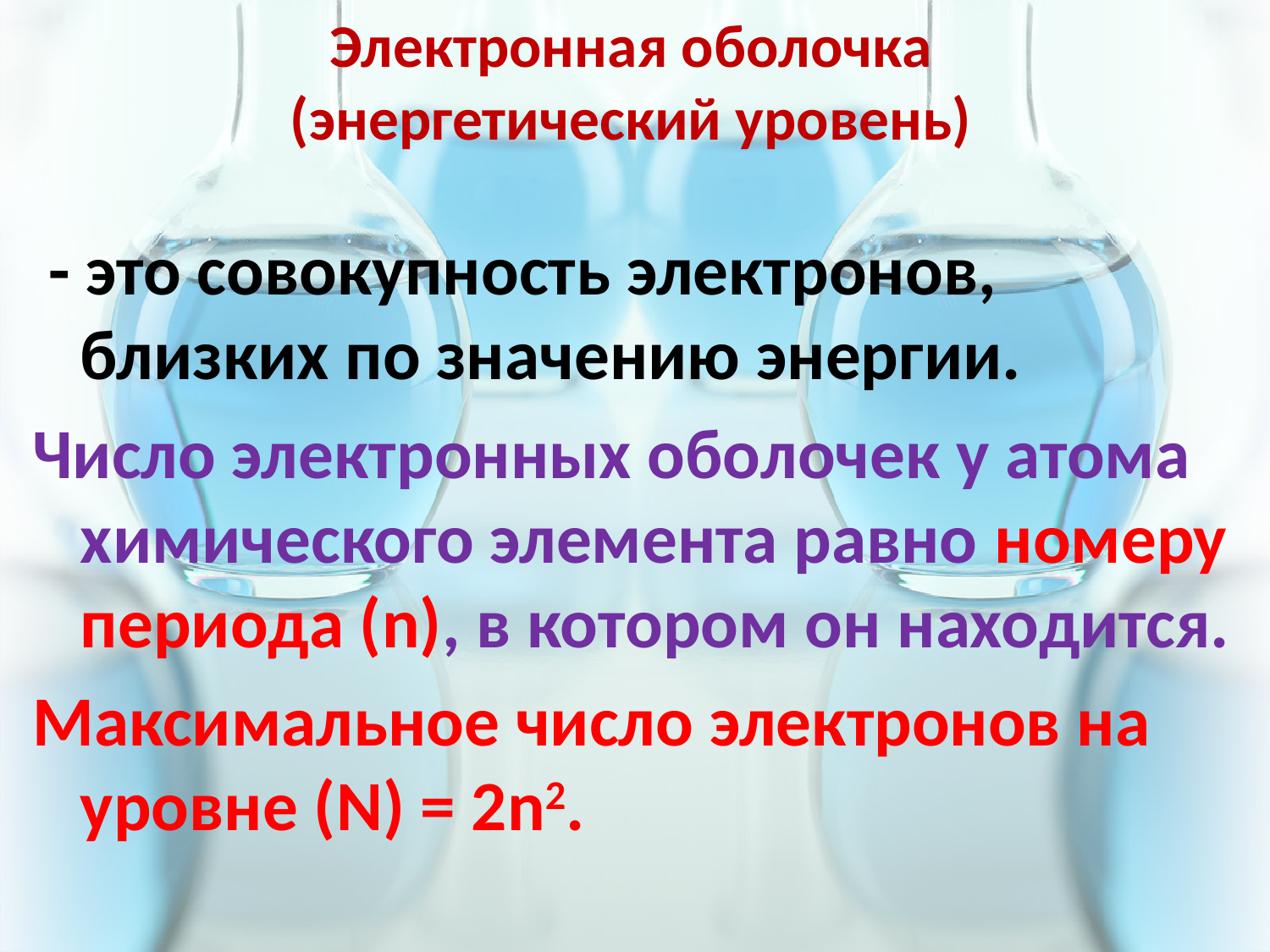

# Электронная оболочка (энергетический уровень)
 - это совокупность электронов, близких по значению энергии.
Число электронных оболочек у атома химического элемента равно номеру периода (n), в котором он находится.
Максимальное число электронов на уровне (N) = 2n2.